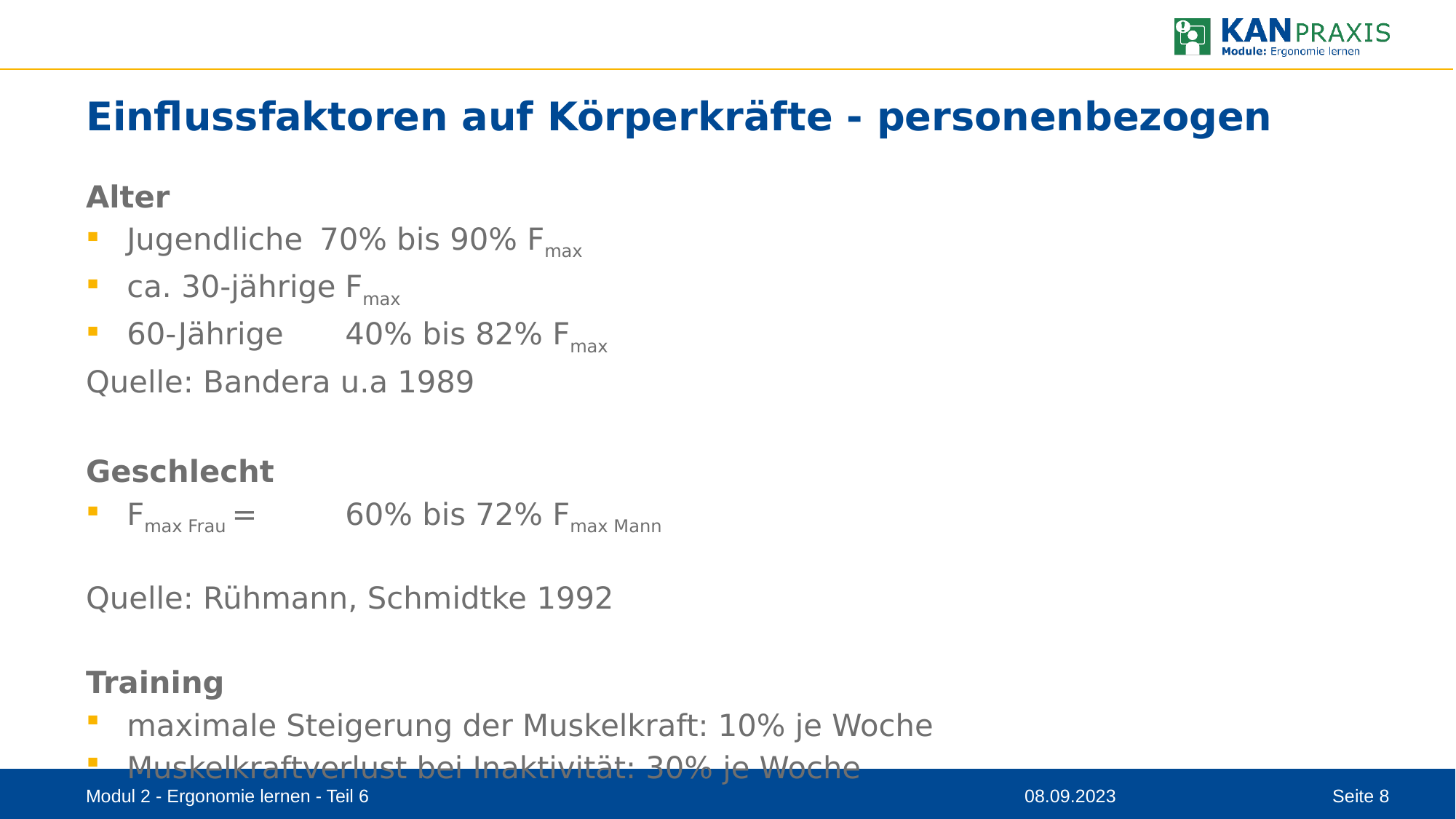

# Einflussfaktoren auf Körperkräfte - personenbezogen
Alter
Jugendliche	70% bis 90% Fmax
ca. 30-jährige	Fmax
60-Jährige		40% bis 82% Fmax
Quelle: Bandera u.a 1989

Geschlecht
Fmax Frau =		60% bis 72% Fmax Mann
Quelle: Rühmann, Schmidtke 1992

Training
maximale Steigerung der Muskelkraft: 10% je Woche
Muskelkraftverlust bei Inaktivität: 30% je Woche
Modul 2 - Ergonomie lernen - Teil 6
08.09.2023
Seite 8